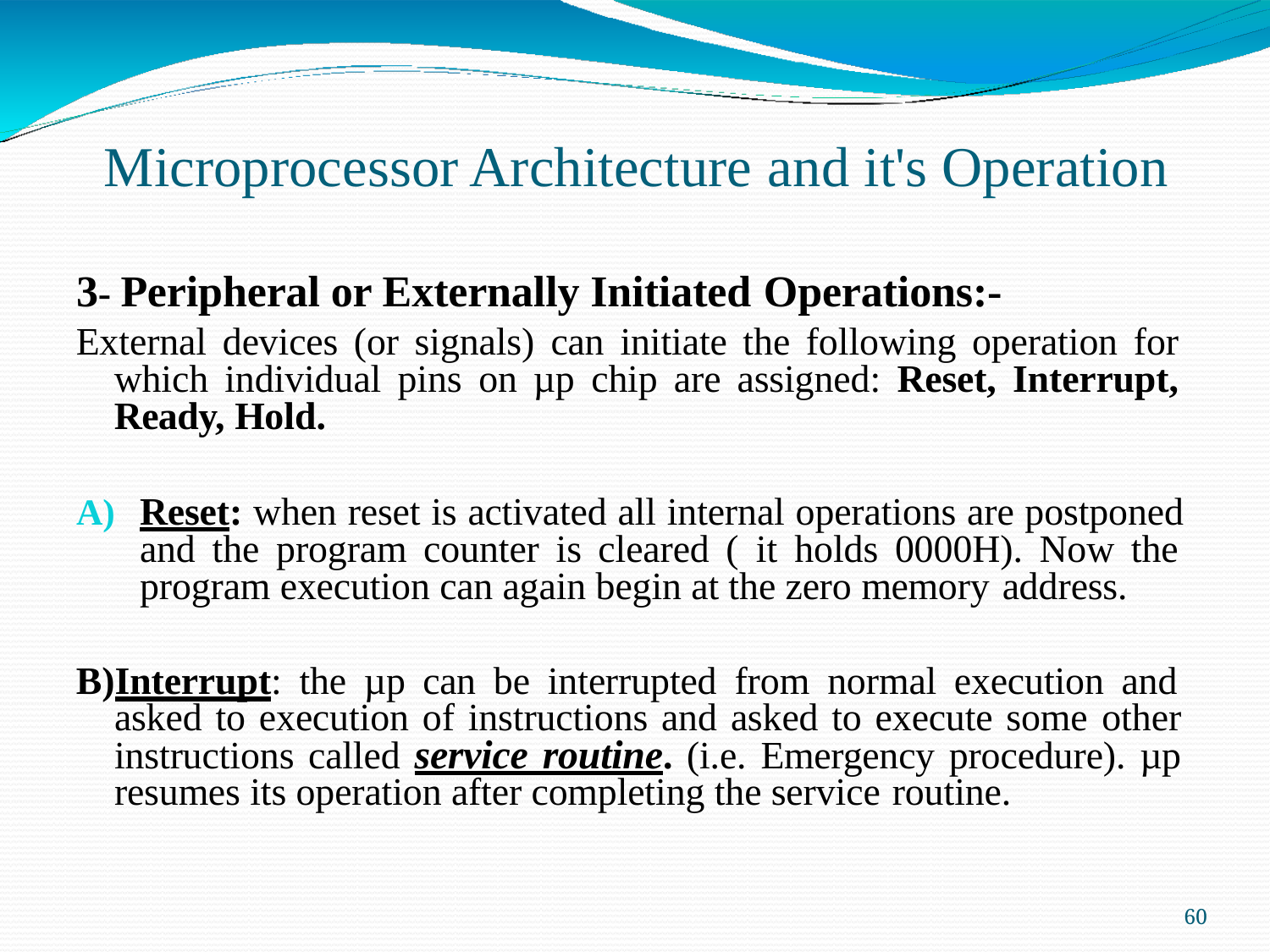

# Microprocessor Architecture and it's Operation
3- Peripheral or Externally Initiated Operations:-
External devices (or signals) can initiate the following operation for  which individual pins on µp chip are assigned: Reset, Interrupt,  Ready, Hold.

Reset: when reset is activated all internal operations are postponed  and the program counter is cleared ( it holds 0000H). Now the  program execution can again begin at the zero memory address.

Interrupt: the µp can be interrupted from normal execution and  asked to execution of instructions and asked to execute some other  instructions called service routine. (i.e. Emergency procedure). µp  resumes its operation after completing the service routine.
60